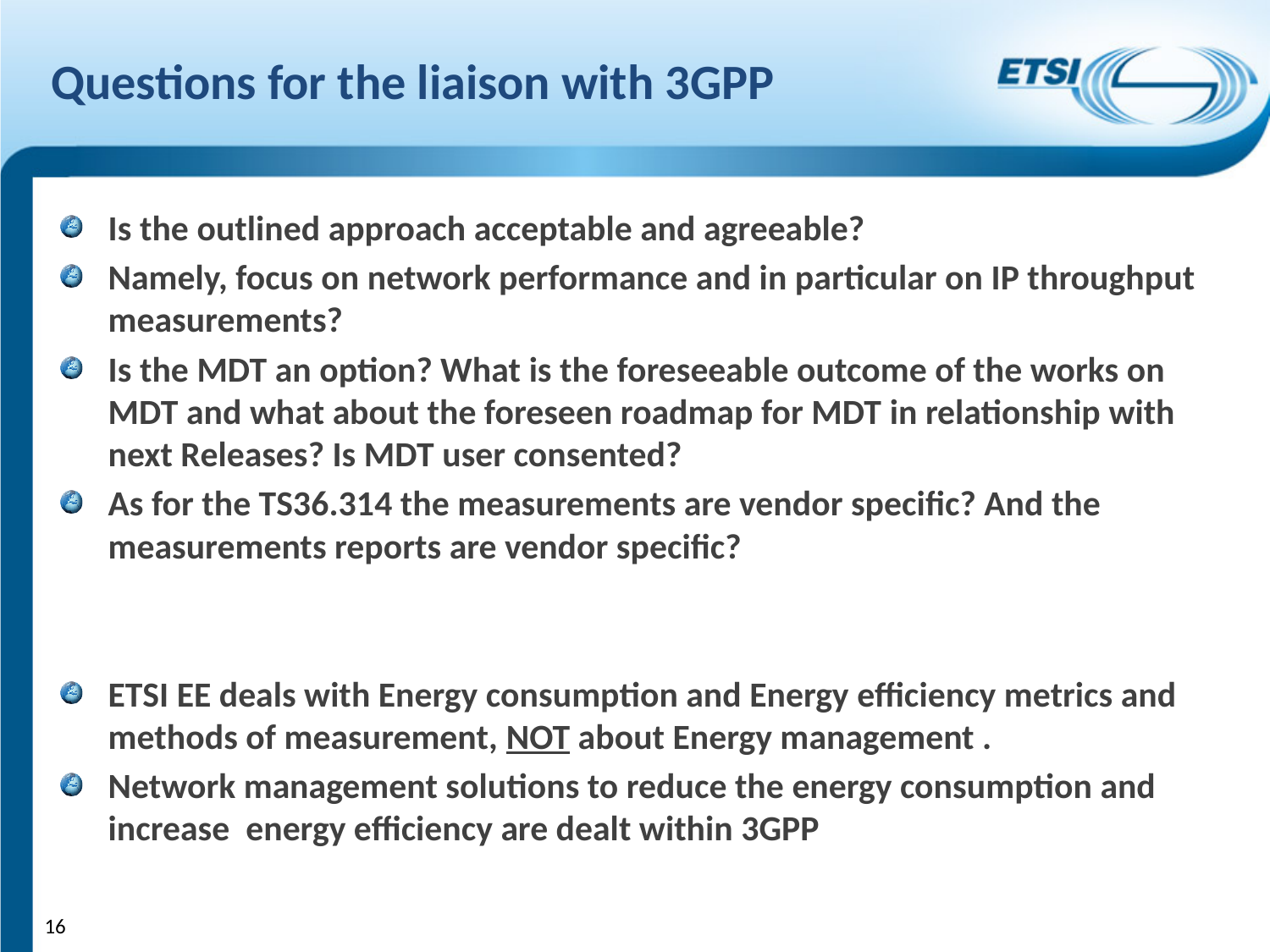

# Questions for the liaison with 3GPP
Is the outlined approach acceptable and agreeable?
Namely, focus on network performance and in particular on IP throughput measurements?
Is the MDT an option? What is the foreseeable outcome of the works on MDT and what about the foreseen roadmap for MDT in relationship with next Releases? Is MDT user consented?
As for the TS36.314 the measurements are vendor specific? And the measurements reports are vendor specific?

ETSI EE deals with Energy consumption and Energy efficiency metrics and methods of measurement, NOT about Energy management .
Network management solutions to reduce the energy consumption and increase  energy efficiency are dealt within 3GPP
16